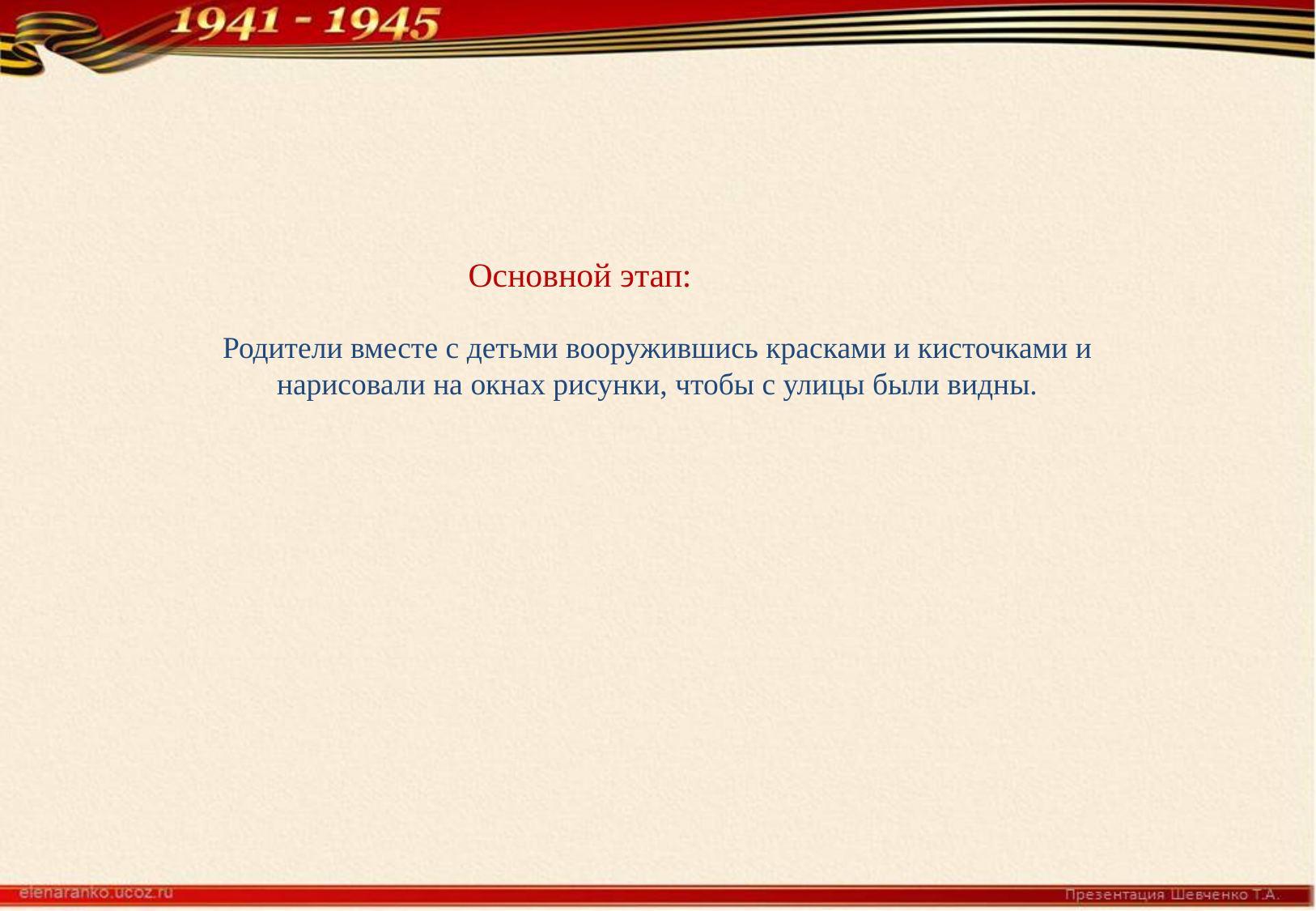

# Основной этап:
Родители вместе с детьми вооружившись красками и кисточками и нарисовали на окнах рисунки, чтобы с улицы были видны.